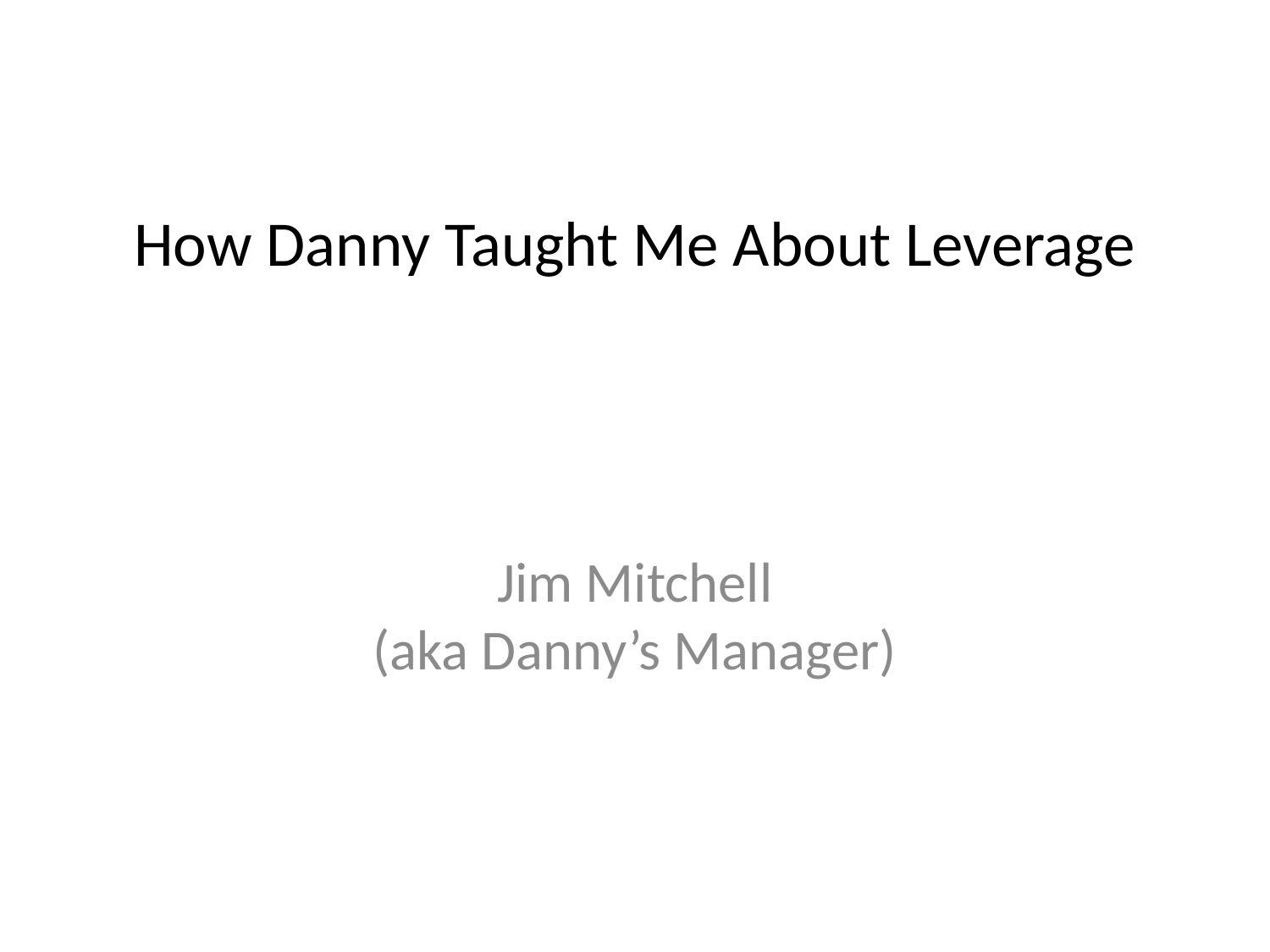

# How Danny Taught Me About Leverage
Jim Mitchell
(aka Danny’s Manager)